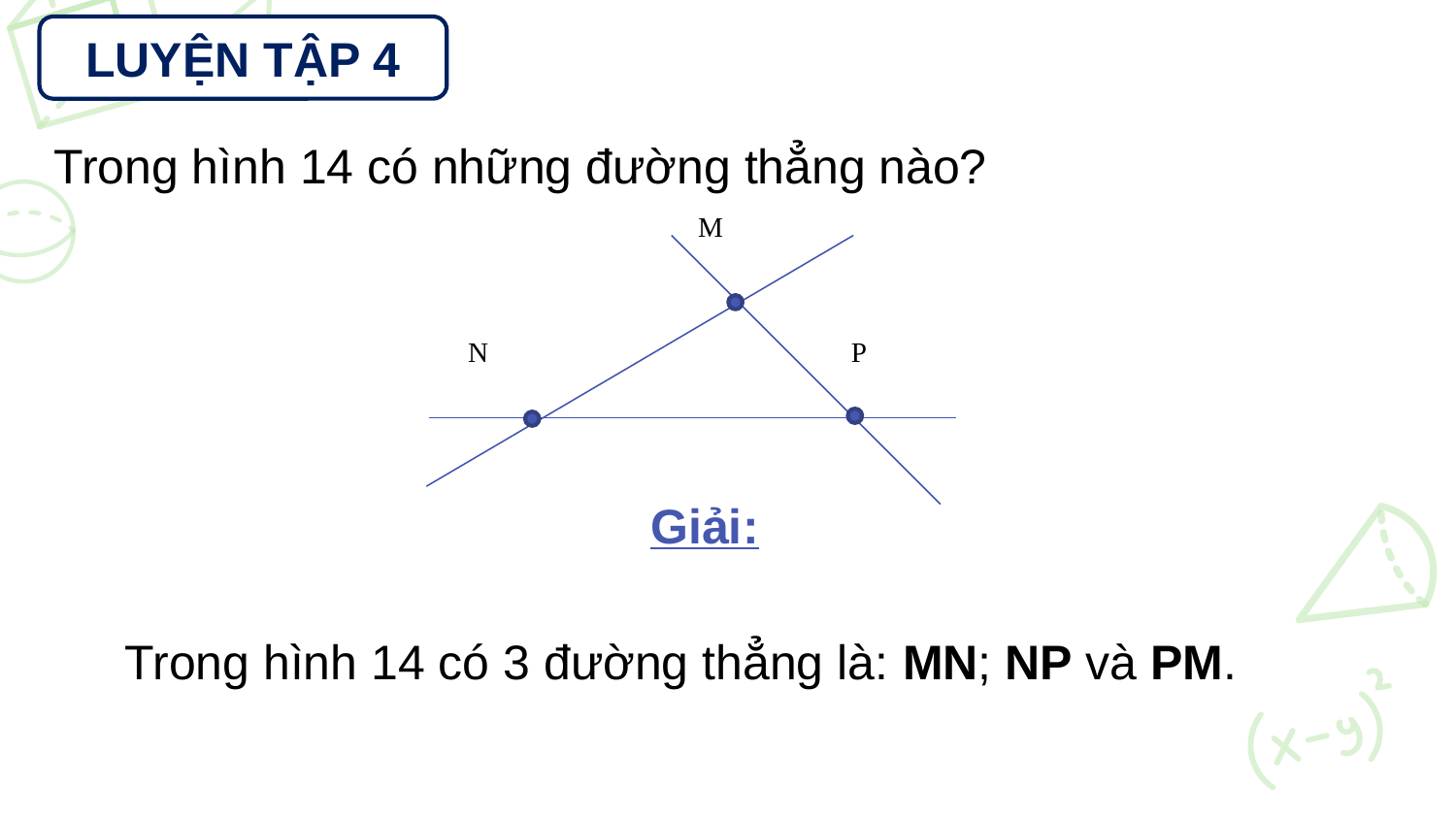

LUYỆN TẬP 4
Trong hình 14 có những đường thẳng nào?
M

P
N

Giải:
Trong hình 14 có 3 đường thẳng là: MN; NP và PM.